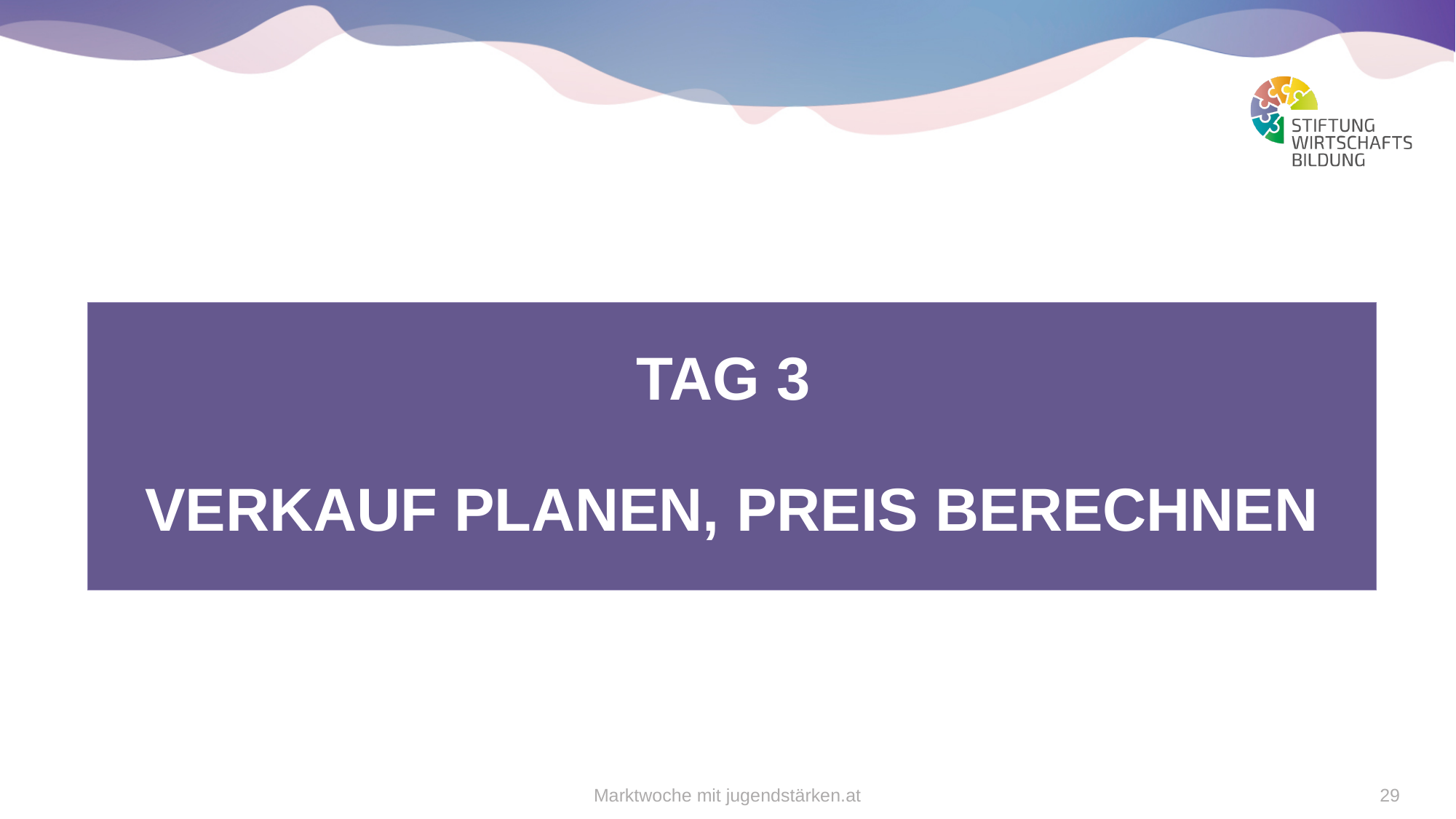

# Tag 3 verkauf planen, preis berechnen
Marktwoche mit jugendstärken.at
29